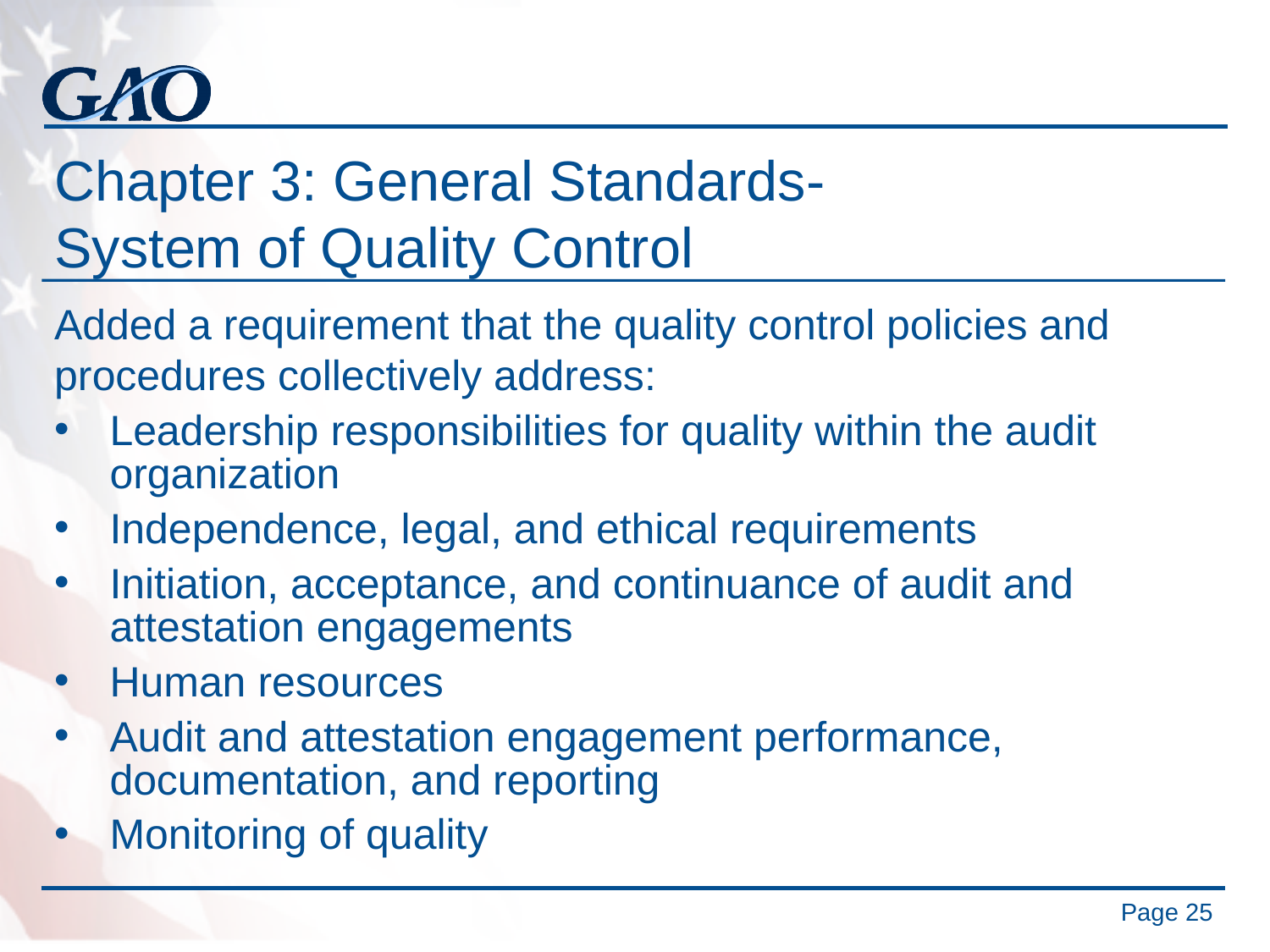

# Chapter 3: General Standards- System of Quality Control
Added a requirement that the quality control policies and procedures collectively address:
Leadership responsibilities for quality within the audit organization
Independence, legal, and ethical requirements
Initiation, acceptance, and continuance of audit and attestation engagements
Human resources
Audit and attestation engagement performance, documentation, and reporting
Monitoring of quality
25